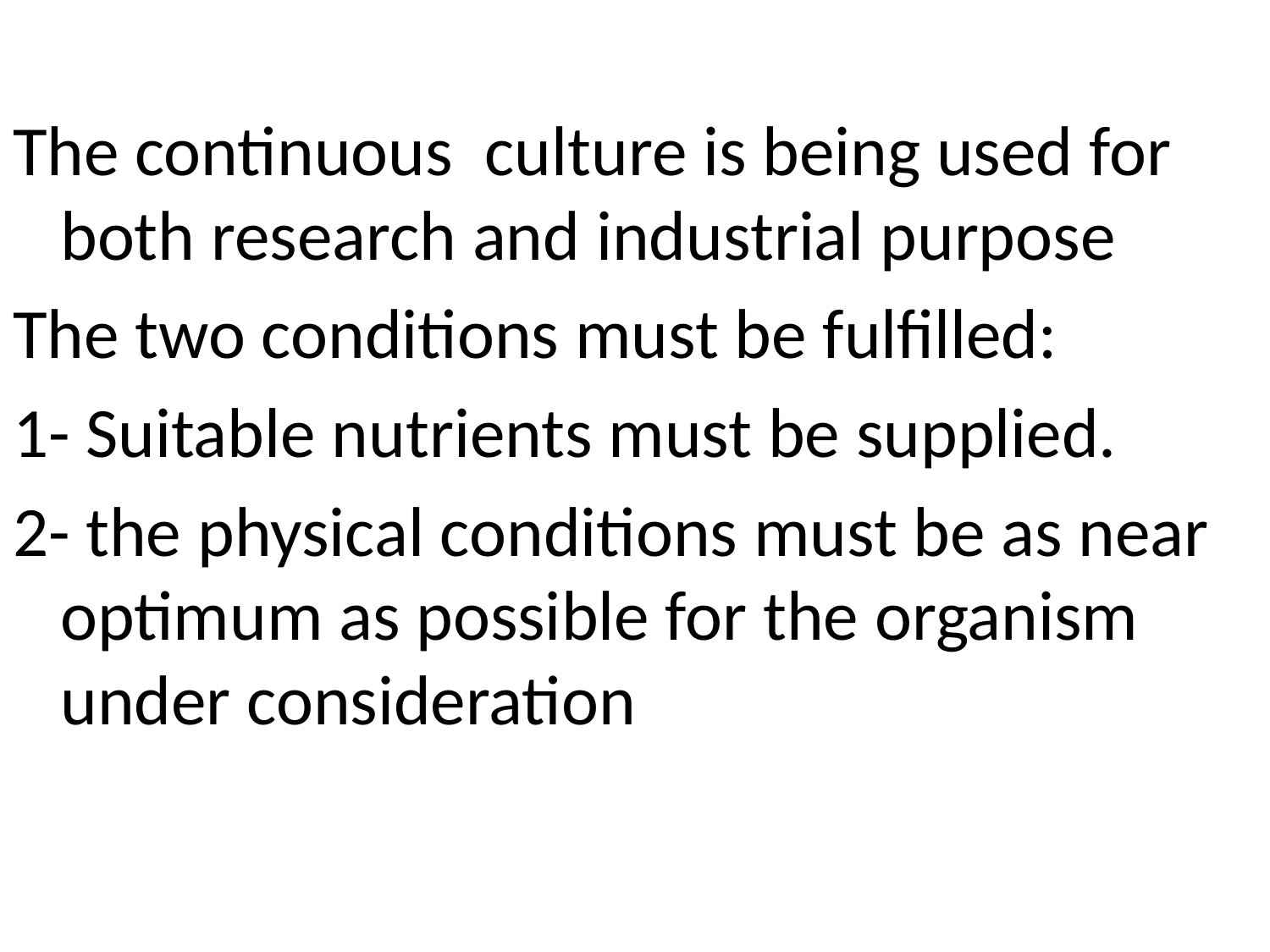

The continuous  culture is being used for both research and industrial purpose
The two conditions must be fulfilled:
1- Suitable nutrients must be supplied.
2- the physical conditions must be as near optimum as possible for the organism under consideration
#